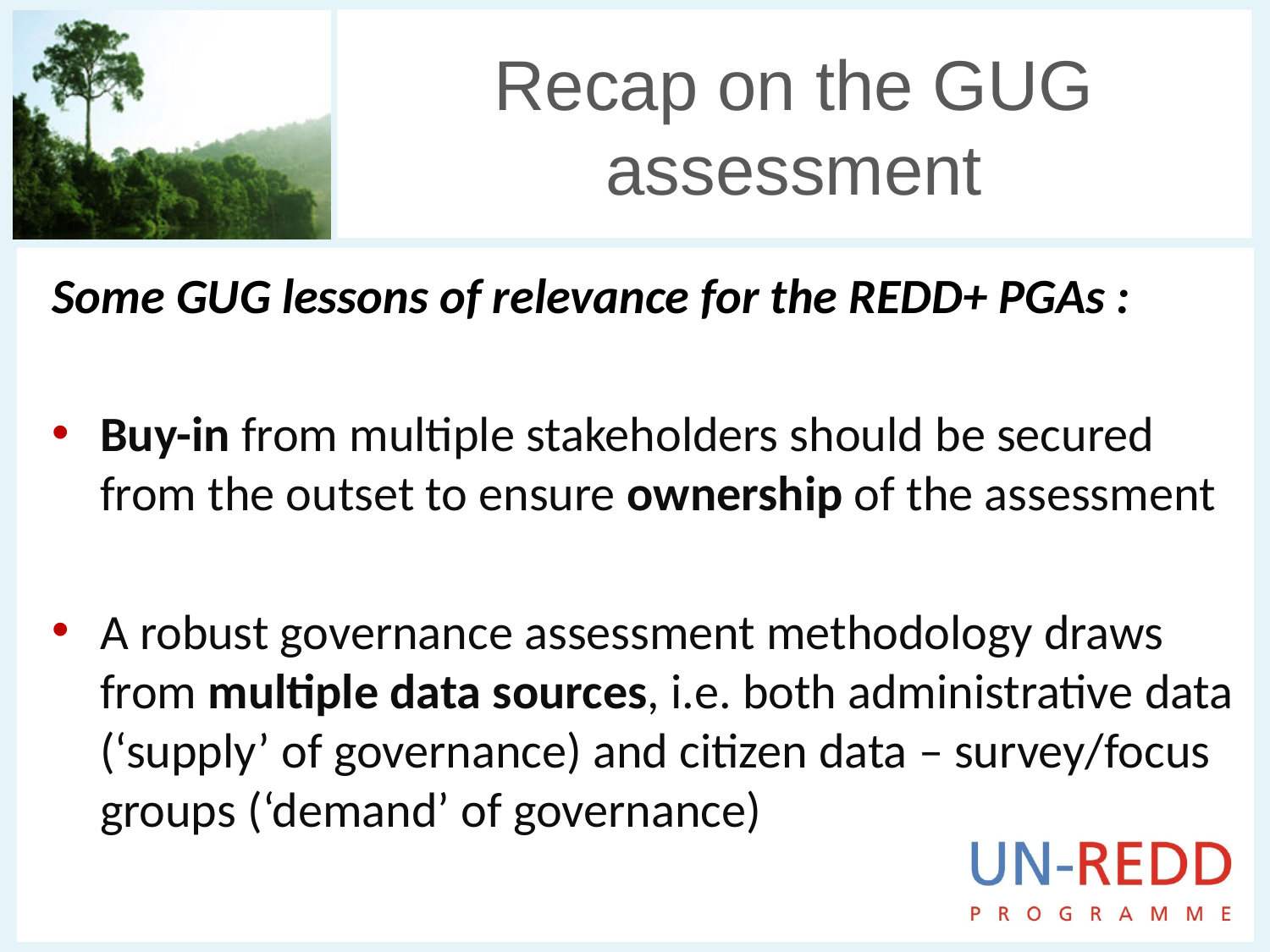

# Recap on the GUG assessment
Some GUG lessons of relevance for the REDD+ PGAs :

Buy-in from multiple stakeholders should be secured from the outset to ensure ownership of the assessment

A robust governance assessment methodology draws from multiple data sources, i.e. both administrative data (‘supply’ of governance) and citizen data – survey/focus groups (‘demand’ of governance)